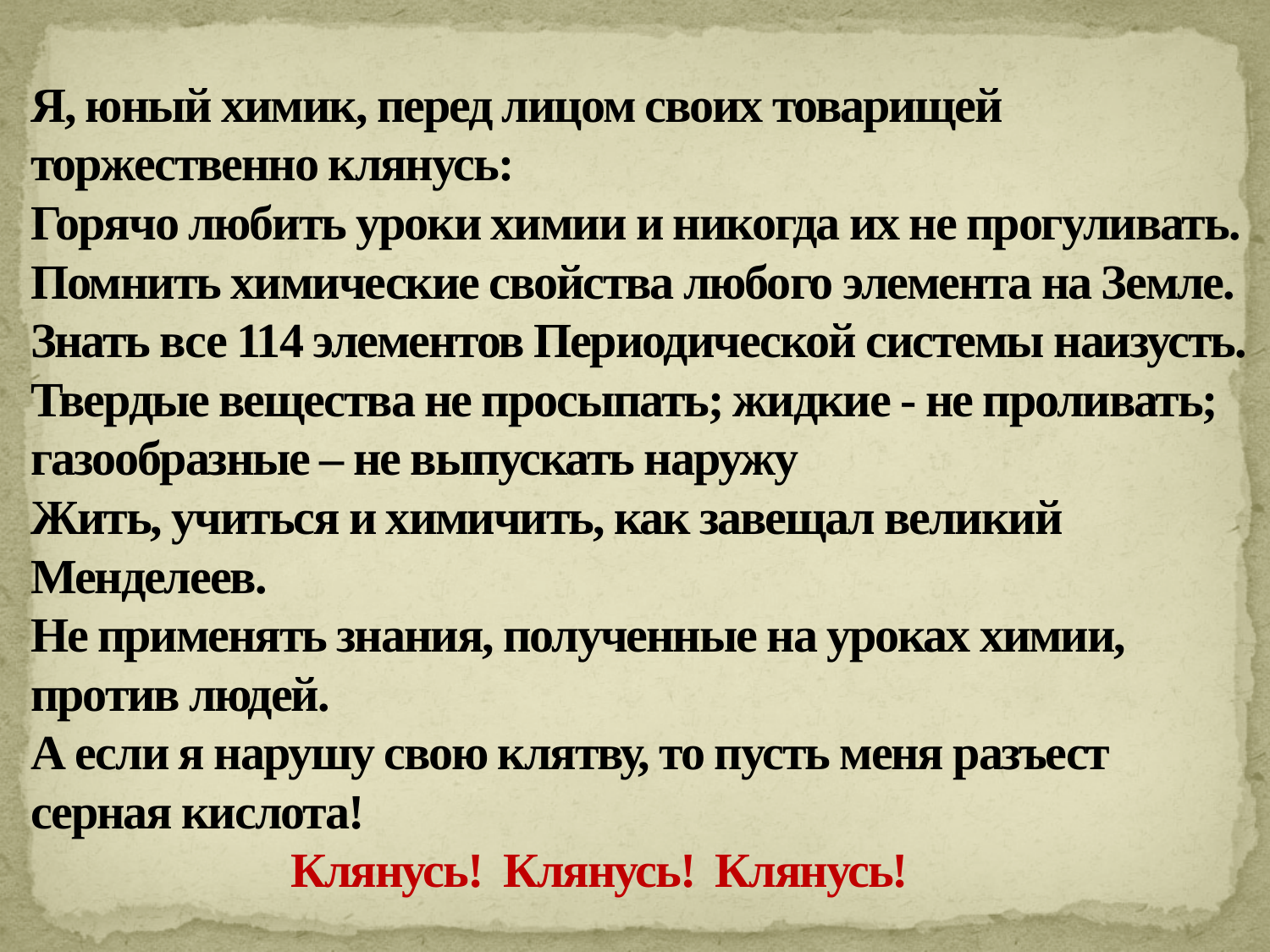

# Я, юный химик, перед лицом своих товарищей торжественно клянусь: Горячо любить уроки химии и никогда их не прогуливать. Помнить химические свойства любого элемента на Земле. Знать все 114 элементов Периодической системы наизусть. Твердые вещества не просыпать; жидкие - не проливать; газообразные – не выпускать наружу Жить, учиться и химичить, как завещал великий Менделеев. Не применять знания, полученные на уроках химии, против людей. А если я нарушу свою клятву, то пусть меня разъест серная кислота! Клянусь!  Клянусь!  Клянусь!